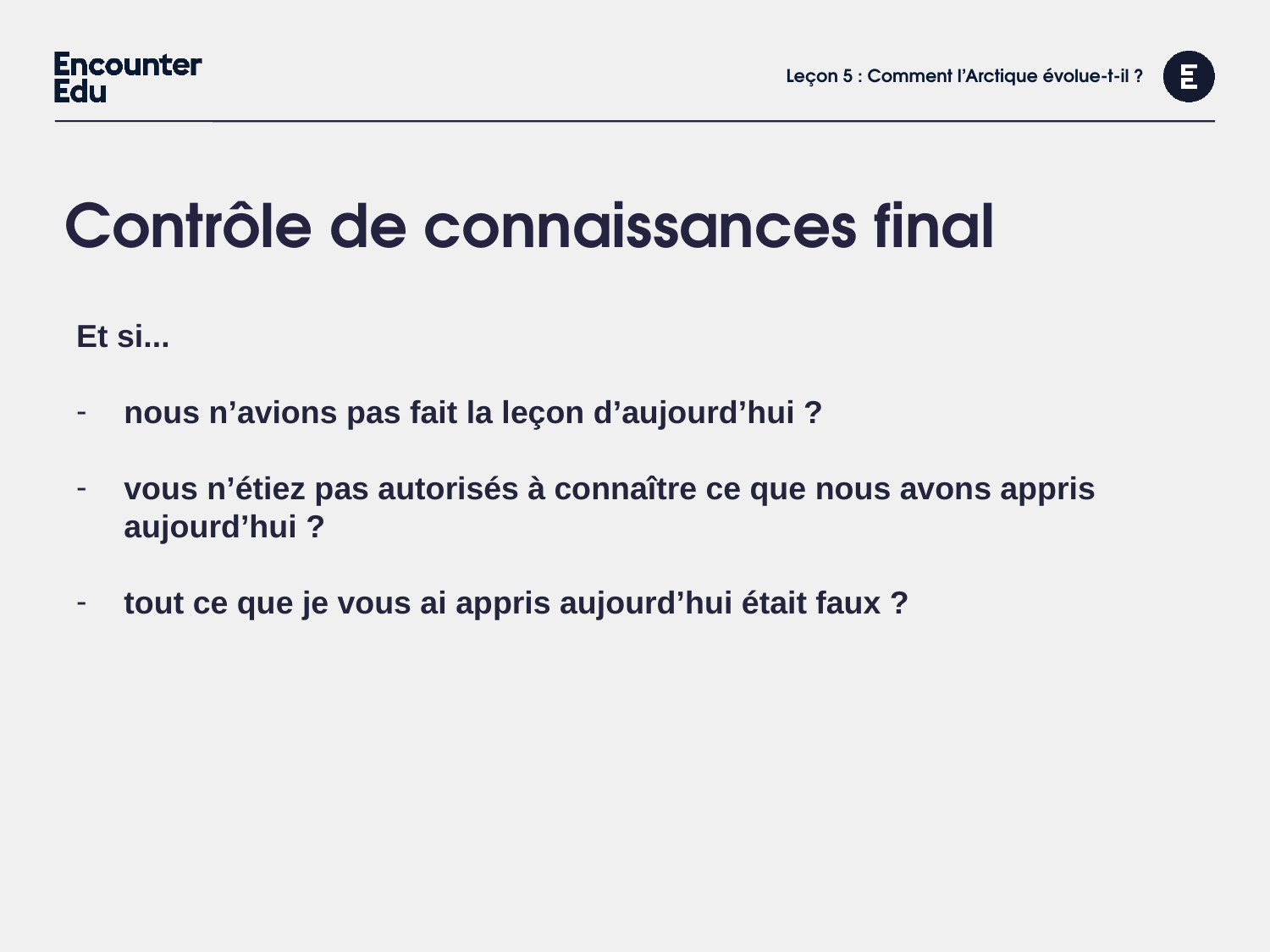

# Leçon 5 : Comment l’Arctique évolue-t-il ?
Contrôle de connaissances final
Et si...

nous n’avions pas fait la leçon d’aujourd’hui ?

vous n’étiez pas autorisés à connaître ce que nous avons appris aujourd’hui ?

tout ce que je vous ai appris aujourd’hui était faux ?